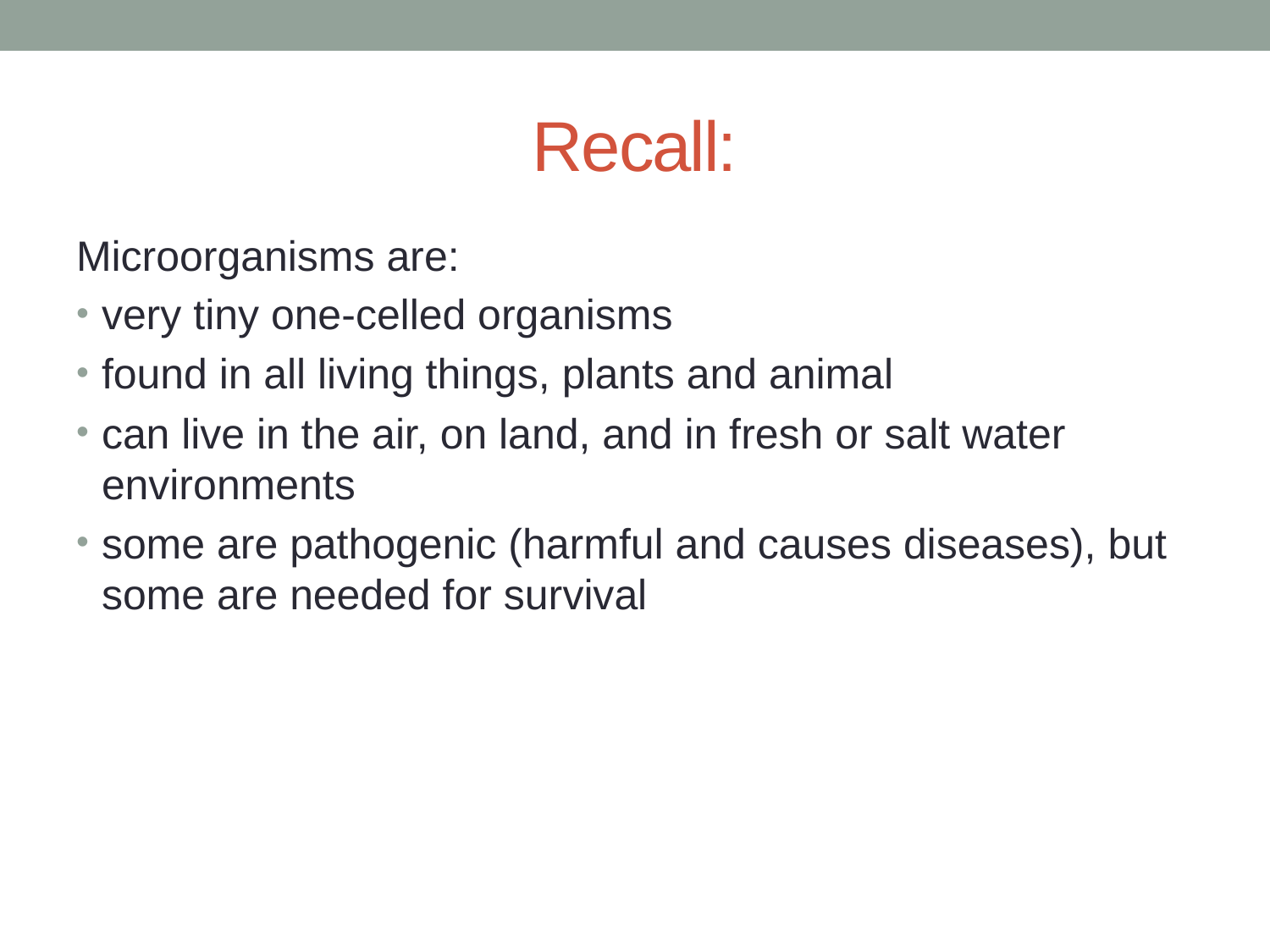

# Recall:
Microorganisms are:
very tiny one-celled organisms
found in all living things, plants and animal
can live in the air, on land, and in fresh or salt water environments
some are pathogenic (harmful and causes diseases), but some are needed for survival